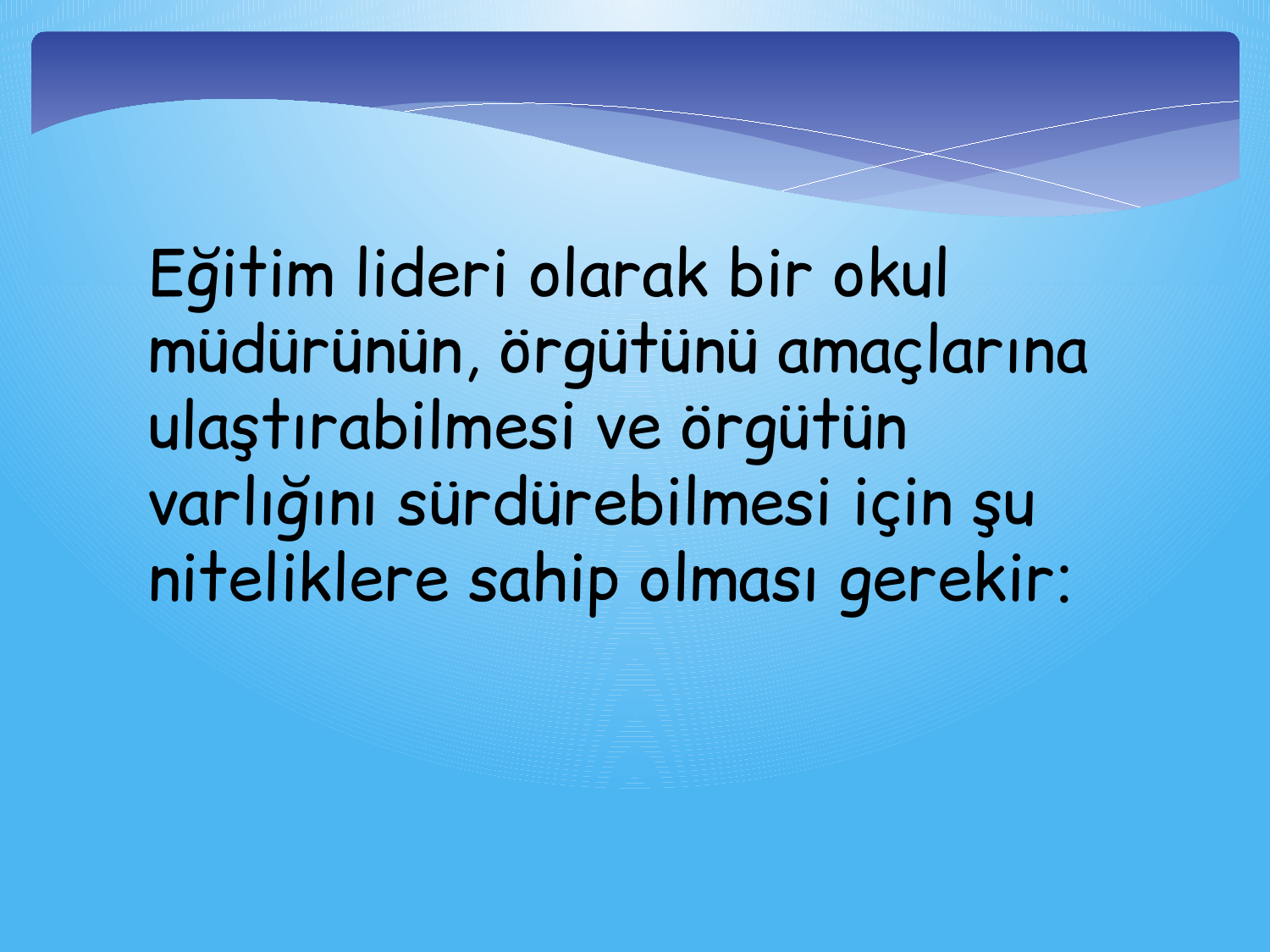

Eğitim lideri olarak bir okul müdürünün, örgütünü amaçlarına ulaştırabilmesi ve örgütün varlığını sürdürebilmesi için şu niteliklere sahip olması gerekir: